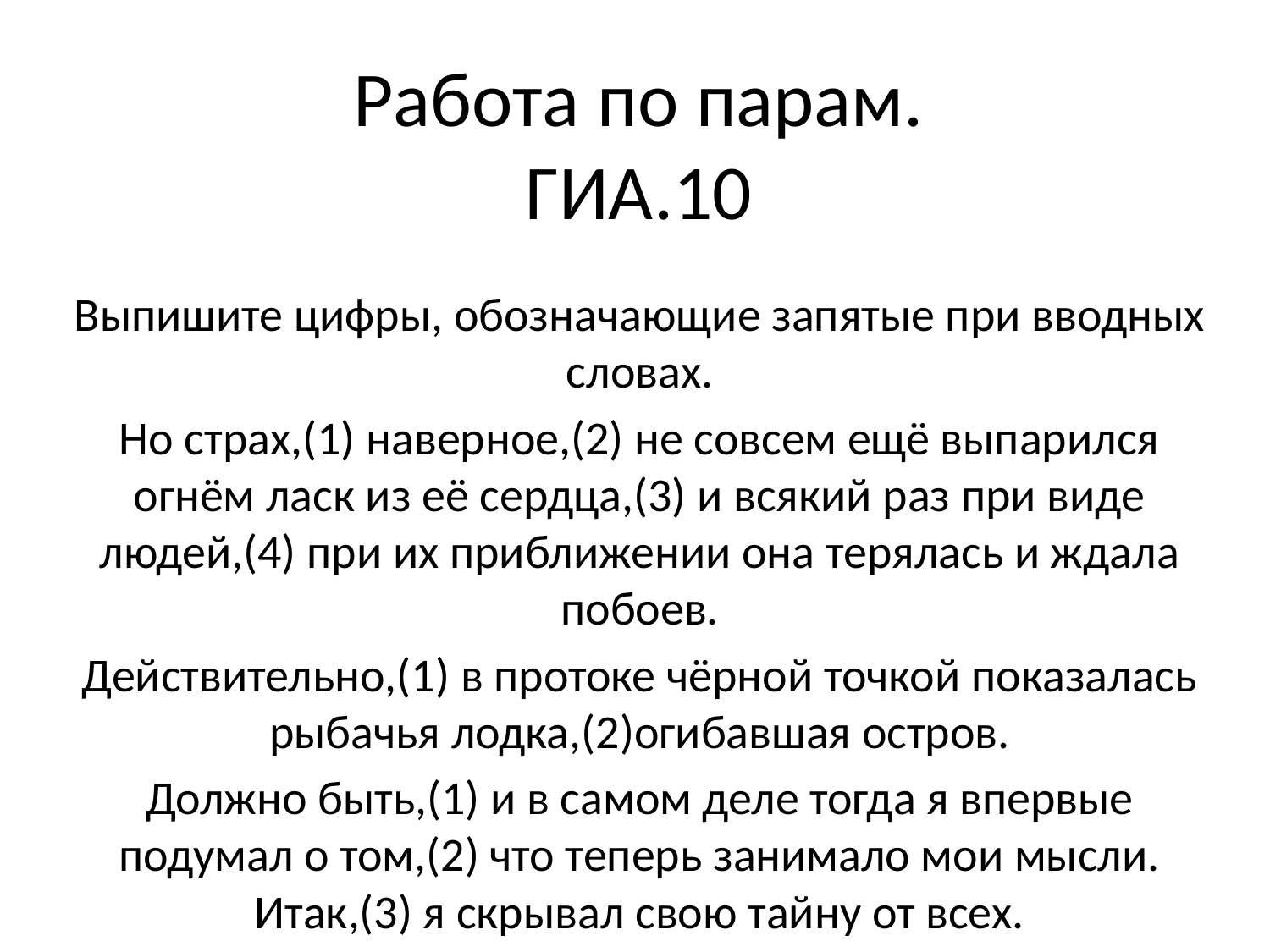

# Работа по парам. ГИА.10
Выпишите цифры, обозначающие запятые при вводных словах.
Но страх,(1) наверное,(2) не совсем ещё выпарился огнём ласк из её сердца,(3) и всякий раз при виде людей,(4) при их приближении она терялась и ждала побоев.
Действительно,(1) в протоке чёрной точкой показалась рыбачья лодка,(2)огибавшая остров.
Должно быть,(1) и в самом деле тогда я впервые подумал о том,(2) что теперь занимало мои мысли. Итак,(3) я скрывал свою тайну от всех.